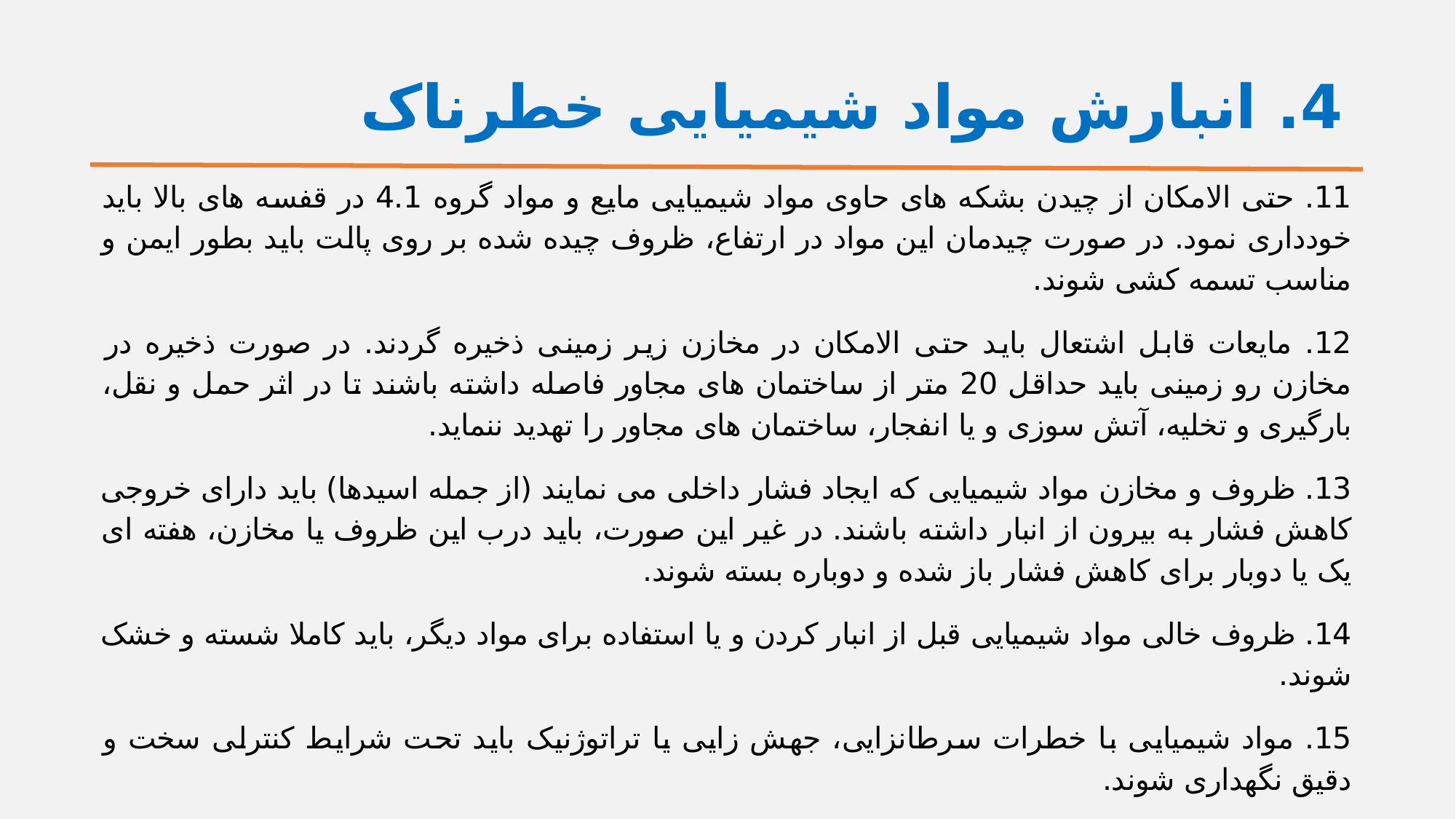

4. انبارش مواد شیمیایی خطرناک
11. حتی الامکان از چیدن بشکه های حاوی مواد شیمیایی مایع و مواد گروه 4.1 در قفسه های بالا باید خودداری نمود. در صورت چیدمان این مواد در ارتفاع، ظروف چیده شده بر روی پالت باید بطور ایمن و مناسب تسمه کشی شوند.
12. مایعات قابل اشتعال باید حتی الامکان در مخازن زیر زمینی ذخیره گردند. در صورت ذخیره در مخازن رو زمینی باید حداقل 20 متر از ساختمان های مجاور فاصله داشته باشند تا در اثر حمل و نقل، بارگیری و تخلیه، آتش سوزی و یا انفجار، ساختمان های مجاور را تهدید ننماید.
13. ظروف و مخازن مواد شیمیایی که ایجاد فشار داخلی می نمایند (از جمله اسیدها) باید دارای خروجی کاهش فشار به بیرون از انبار داشته باشند. در غیر این صورت، باید درب این ظروف یا مخازن، هفته ای یک یا دوبار برای کاهش فشار باز شده و دوباره بسته شوند.
14. ظروف خالی مواد شیمیایی قبل از انبار کردن و یا استفاده برای مواد دیگر، باید کاملا شسته و خشک شوند.
15. مواد شیمیایی با خطرات سرطانزایی، جهش زایی یا تراتوژنیک باید تحت شرایط کنترلی سخت و دقیق نگهداری شوند.